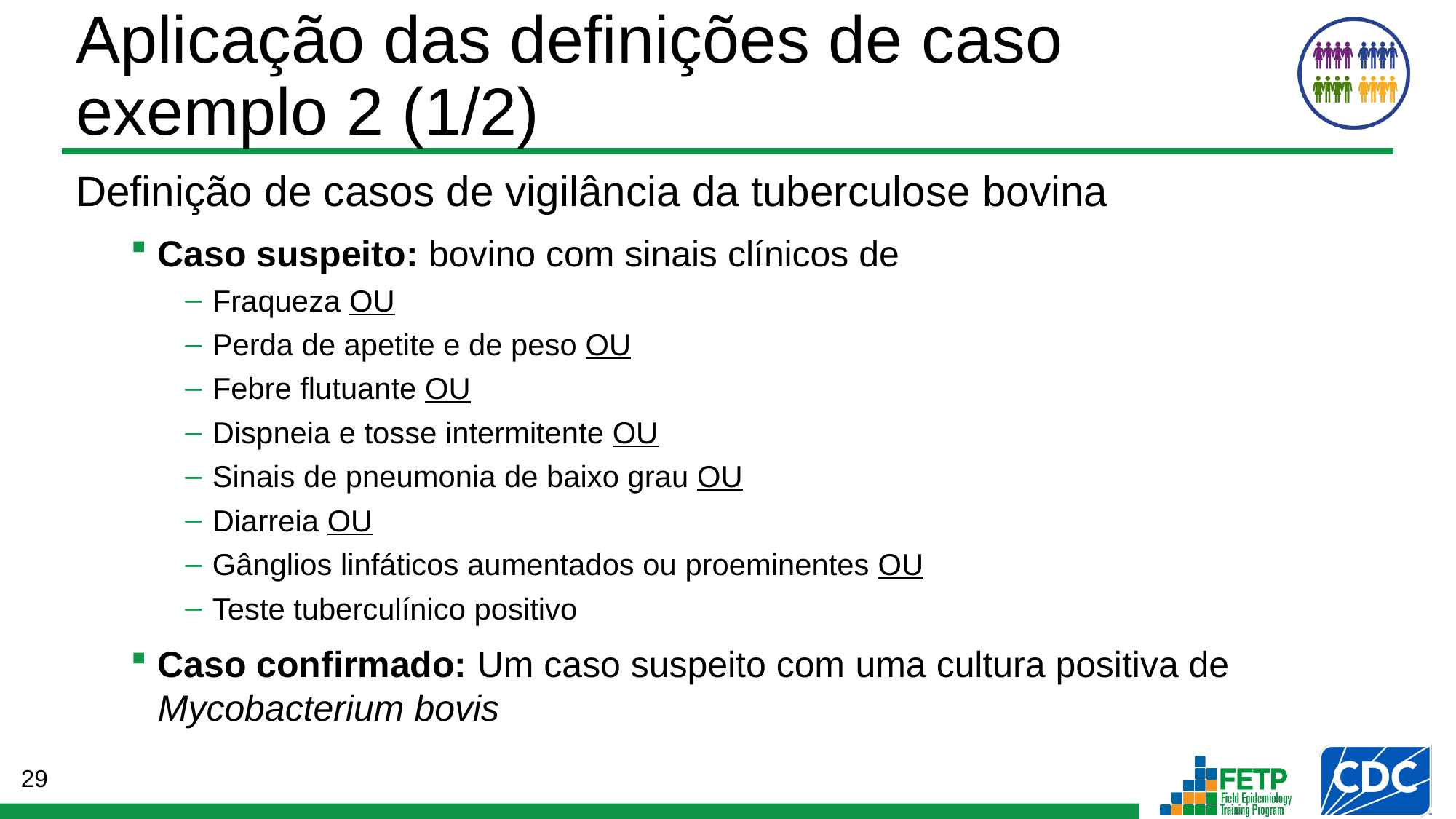

Aplicação das definições de caso exemplo 2 (1/2)
Definição de casos de vigilância da tuberculose bovina
Caso suspeito: bovino com sinais clínicos de
Fraqueza OU
Perda de apetite e de peso OU
Febre flutuante OU
Dispneia e tosse intermitente OU
Sinais de pneumonia de baixo grau OU
Diarreia OU
Gânglios linfáticos aumentados ou proeminentes OU
Teste tuberculínico positivo
Caso confirmado: Um caso suspeito com uma cultura positiva de Mycobacterium bovis